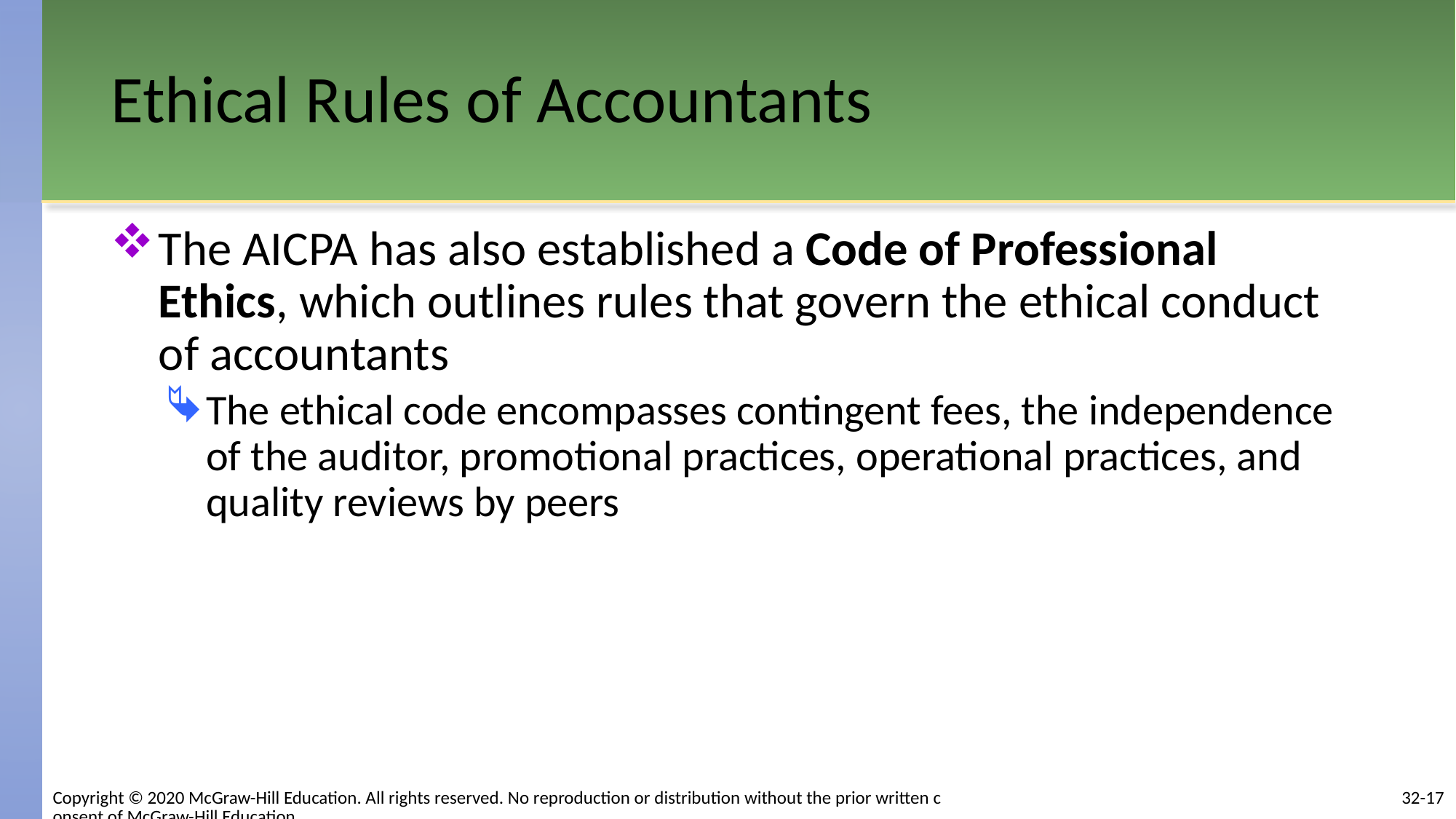

# Ethical Rules of Accountants
The AICPA has also established a Code of Professional Ethics, which outlines rules that govern the ethical conduct of accountants
The ethical code encompasses contingent fees, the independence of the auditor, promotional practices, operational practices, and quality reviews by peers
32-17
Copyright © 2020 McGraw-Hill Education. All rights reserved. No reproduction or distribution without the prior written consent of McGraw-Hill Education.